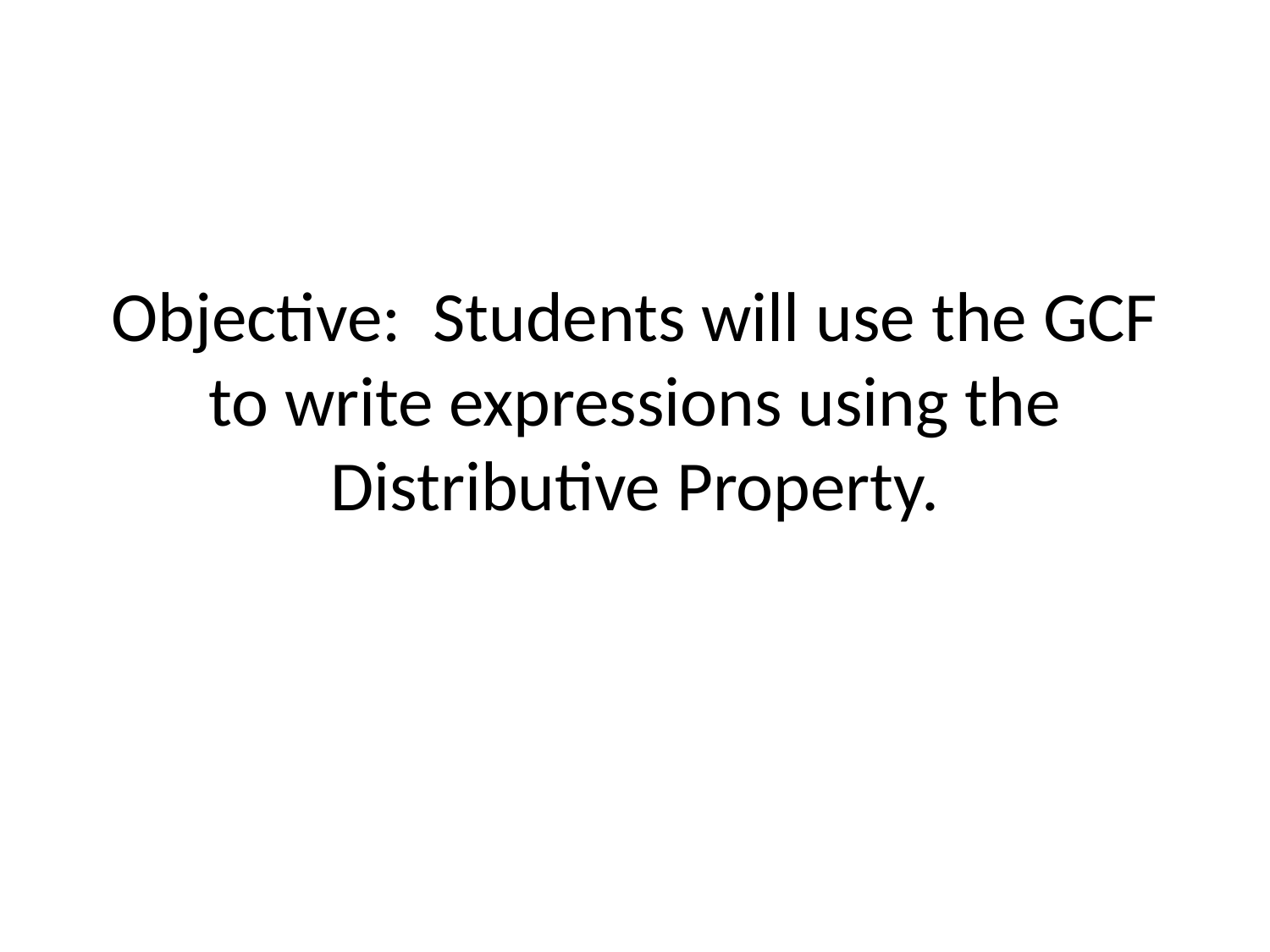

# Objective:  Students will use the GCF to write expressions using the Distributive Property.